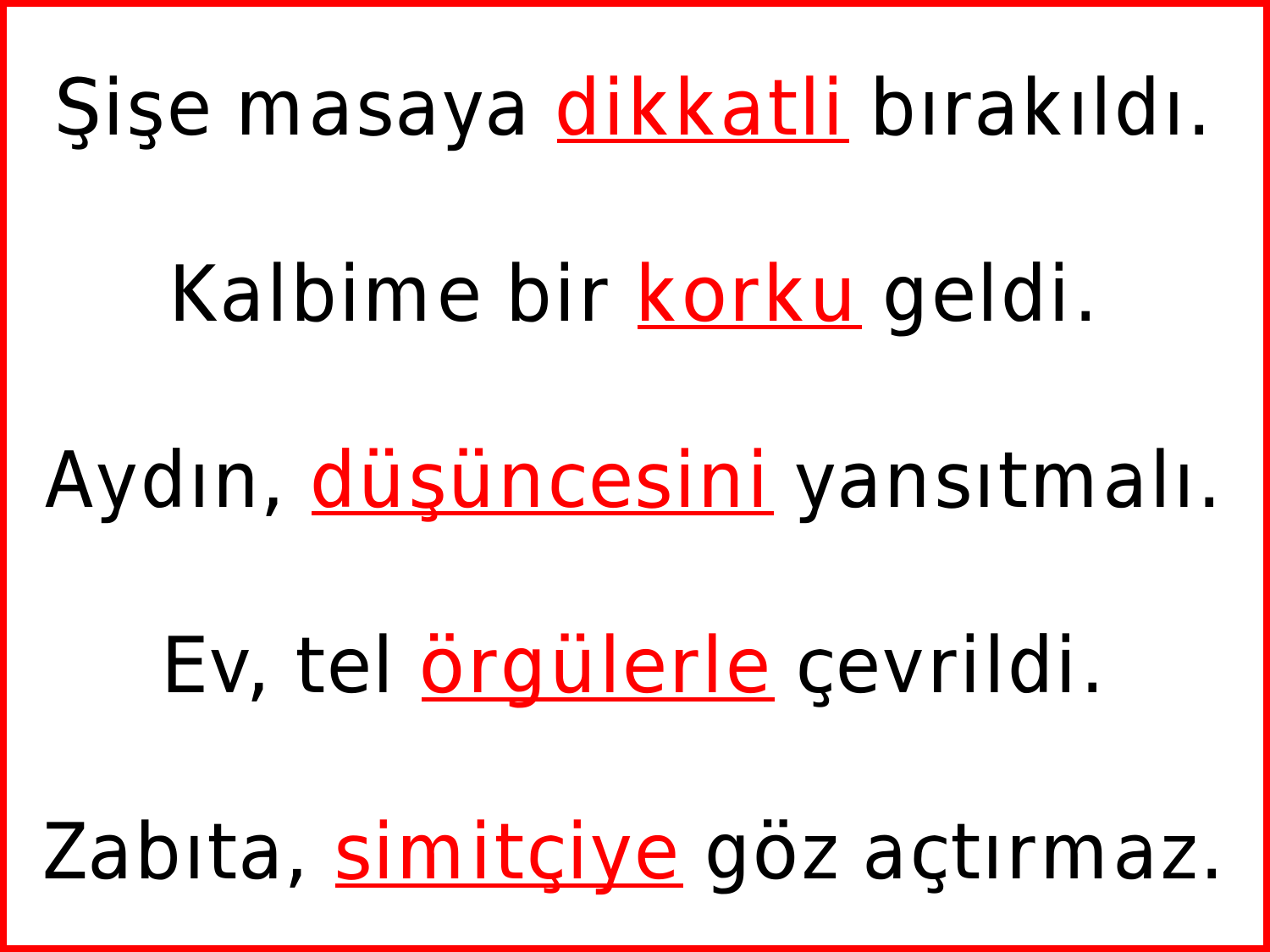

Şişe masaya dikkatli bırakıldı.

Kalbime bir korku geldi.

Aydın, düşüncesini yansıtmalı.

Ev, tel örgülerle çevrildi.

Zabıta, simitçiye göz açtırmaz.